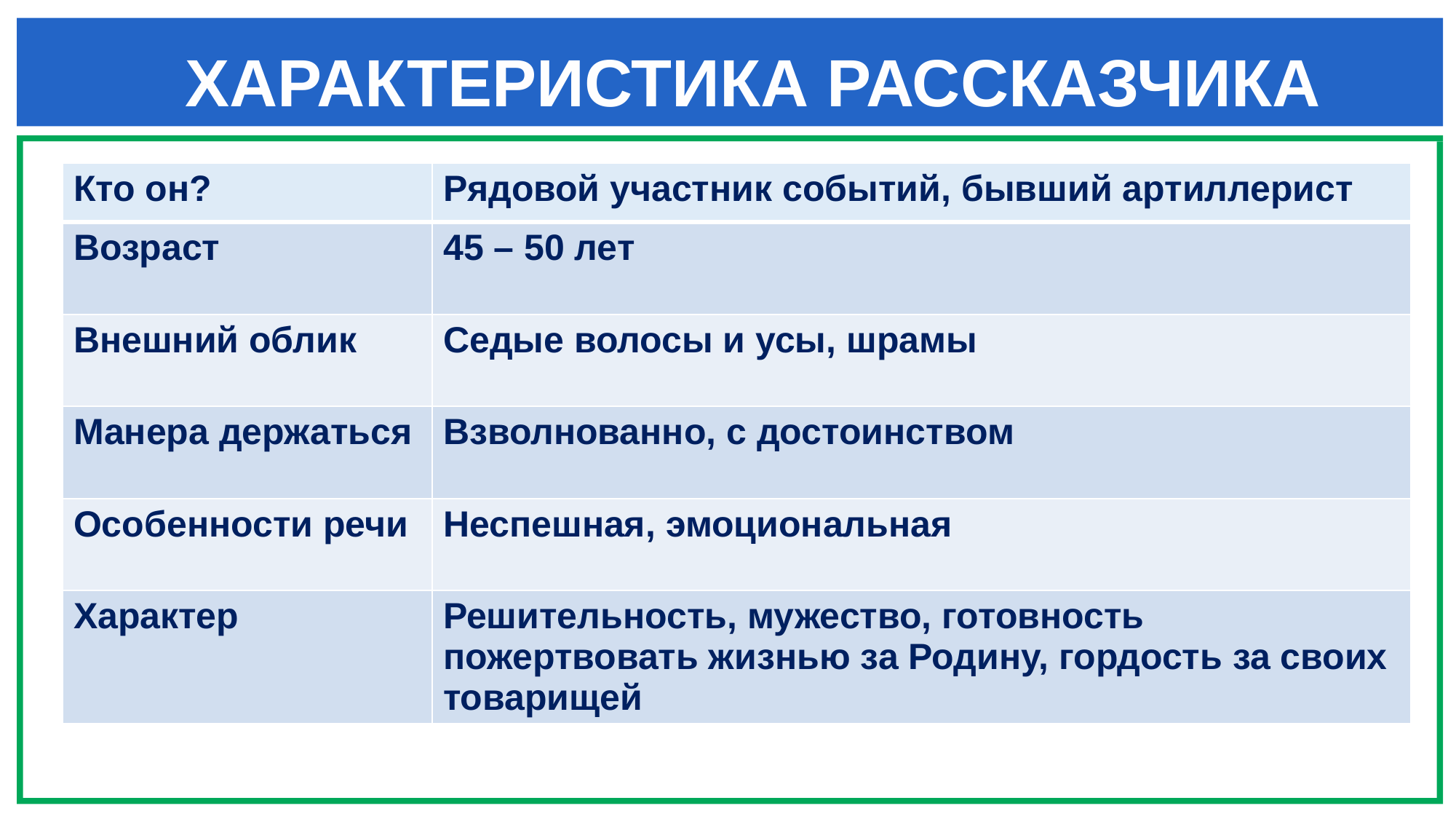

# ХАРАКТЕРИСТИКА РАССКАЗЧИКА

| Кто он? | Рядовой участник событий, бывший артиллерист |
| --- | --- |
| Возраст | 45 – 50 лет |
| Внешний облик | Седые волосы и усы, шрамы |
| Манера держаться | Взволнованно, с достоинством |
| Особенности речи | Неспешная, эмоциональная |
| Характер | Решительность, мужество, готовность пожертвовать жизнью за Родину, гордость за своих товарищей |